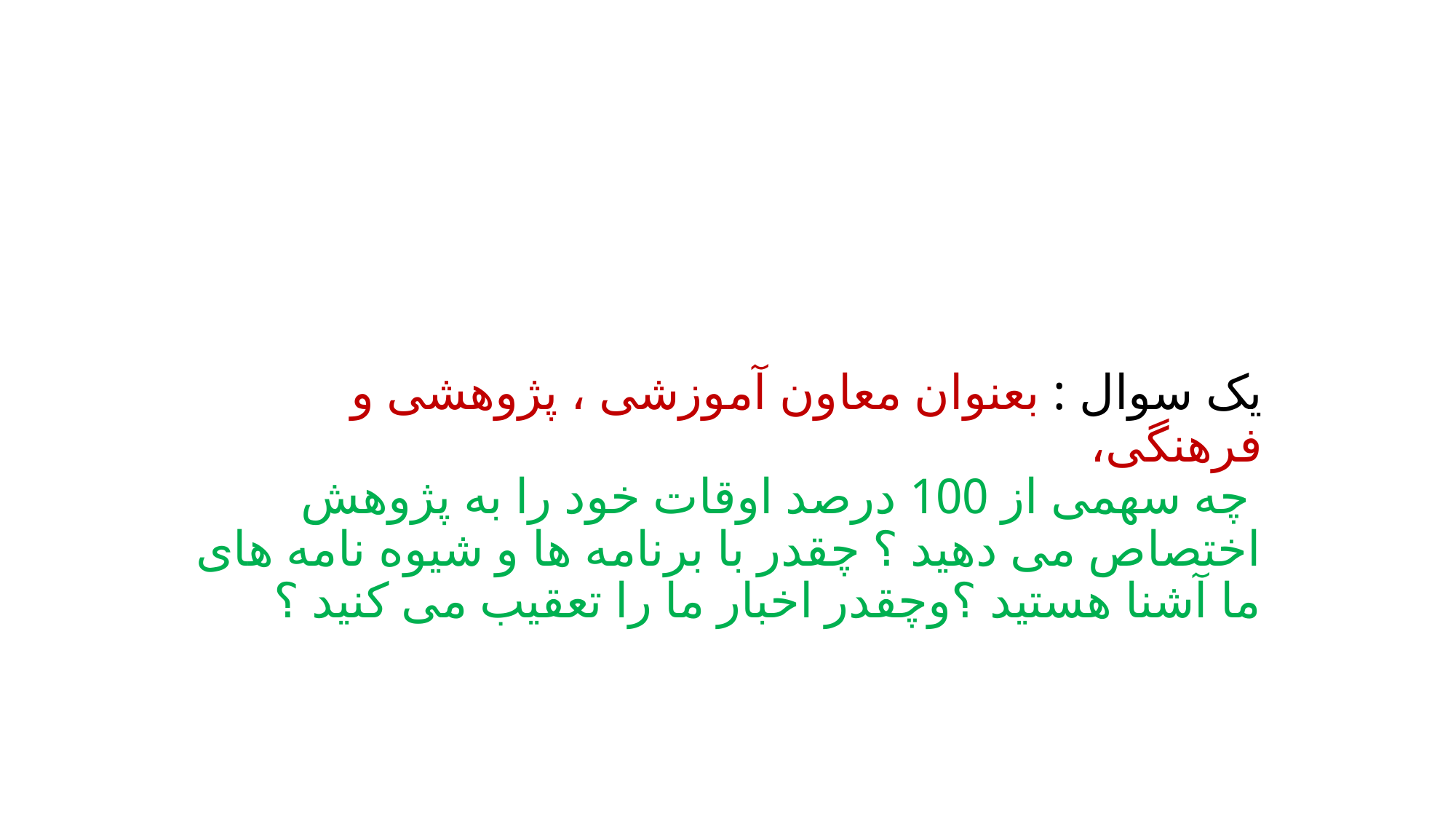

# یک سوال : بعنوان معاون آموزشی ، پژوهشی و فرهنگی، چه سهمی از 100 درصد اوقات خود را به پژوهش اختصاص می دهید ؟ چقدر با برنامه ها و شیوه نامه های ما آشنا هستید ؟وچقدر اخبار ما را تعقیب می کنید ؟